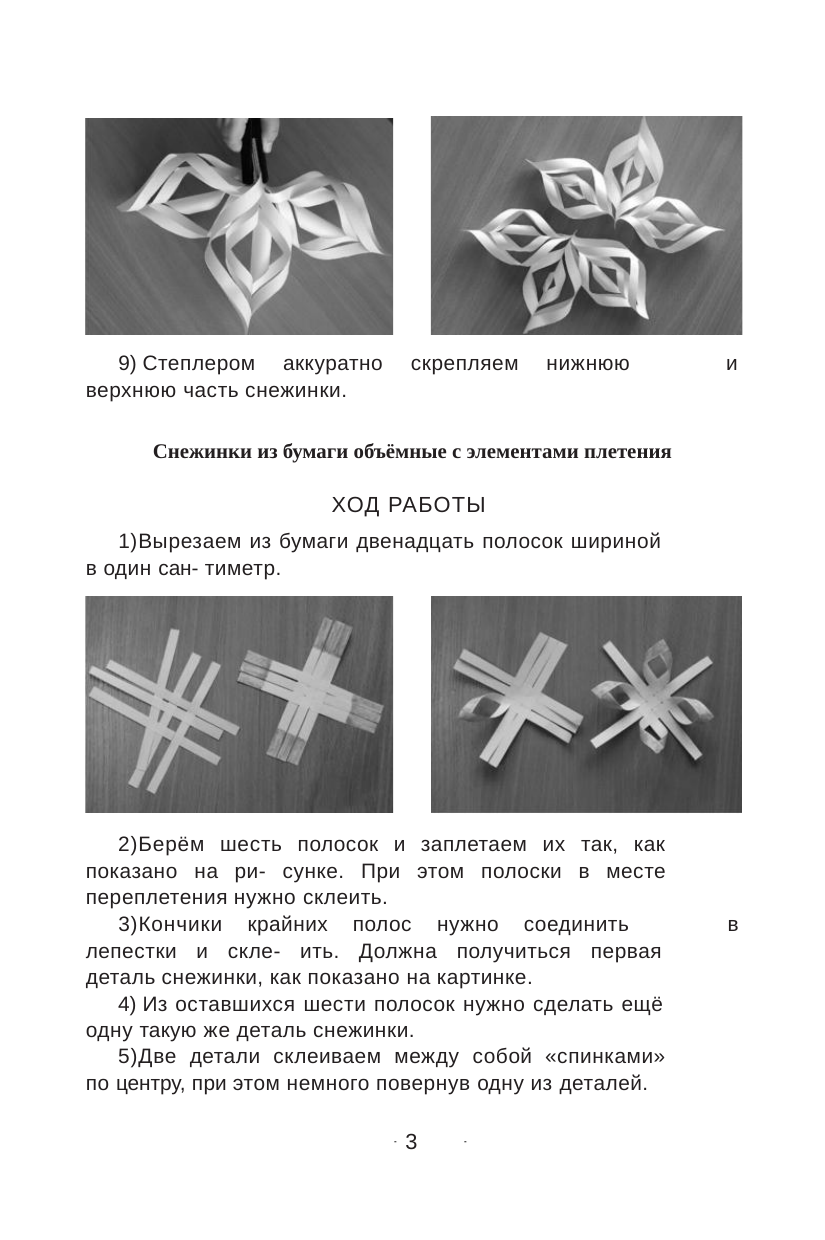

9) Степлером аккуратно скрепляем нижнюю
верхнюю часть снежинки.
и
6)Соединяем между собой оставшиеся свободные
полоски в ле- пестки.
Снежинки из бумаги объёмные с элементами плетения
Снежинки-гармошки
ХОД РАБОТЫ
ХОД РАБОТЫ
1)Вырезаем из бумаги двенадцать полосок шириной
в один сан- тиметр.
1)Берём прямоугольный лист бумаги и складываем
его «гармош- кой» 1–2 см шириной. Получившуюся
«гармошку» нужно сложить пополам и в самом центре
скрепить степлером, после обрезать кон- цы, как
показано на рисунке 1.

2)Берём шесть полосок и заплетаем их так, как
показано на ри- сунке. При этом полоски в месте
переплетения нужно склеить.
3)Кончики крайних полос нужно соединить
в
Рис. 1
лепестки и скле- ить. Должна получиться первая
деталь снежинки, как показано на картинке.
4) Из оставшихся шести полосок нужно сделать ещё
одну такую же деталь снежинки.
5)Две детали склеиваем между собой «спинками»
по центру, при этом немного повернув одну из деталей.
2) Теперь нужно проделать отверстия в нашей
«гармошке» с по- мощью ножниц (например, как на
рисунке 2). Делать нужно любые вырезы на правом и
левом крае, симметричные
скрепления.
относительно места
3)После этого заготовку нужно расправить
и
скрепить клеем или степлером края. Получилась одна
3
3